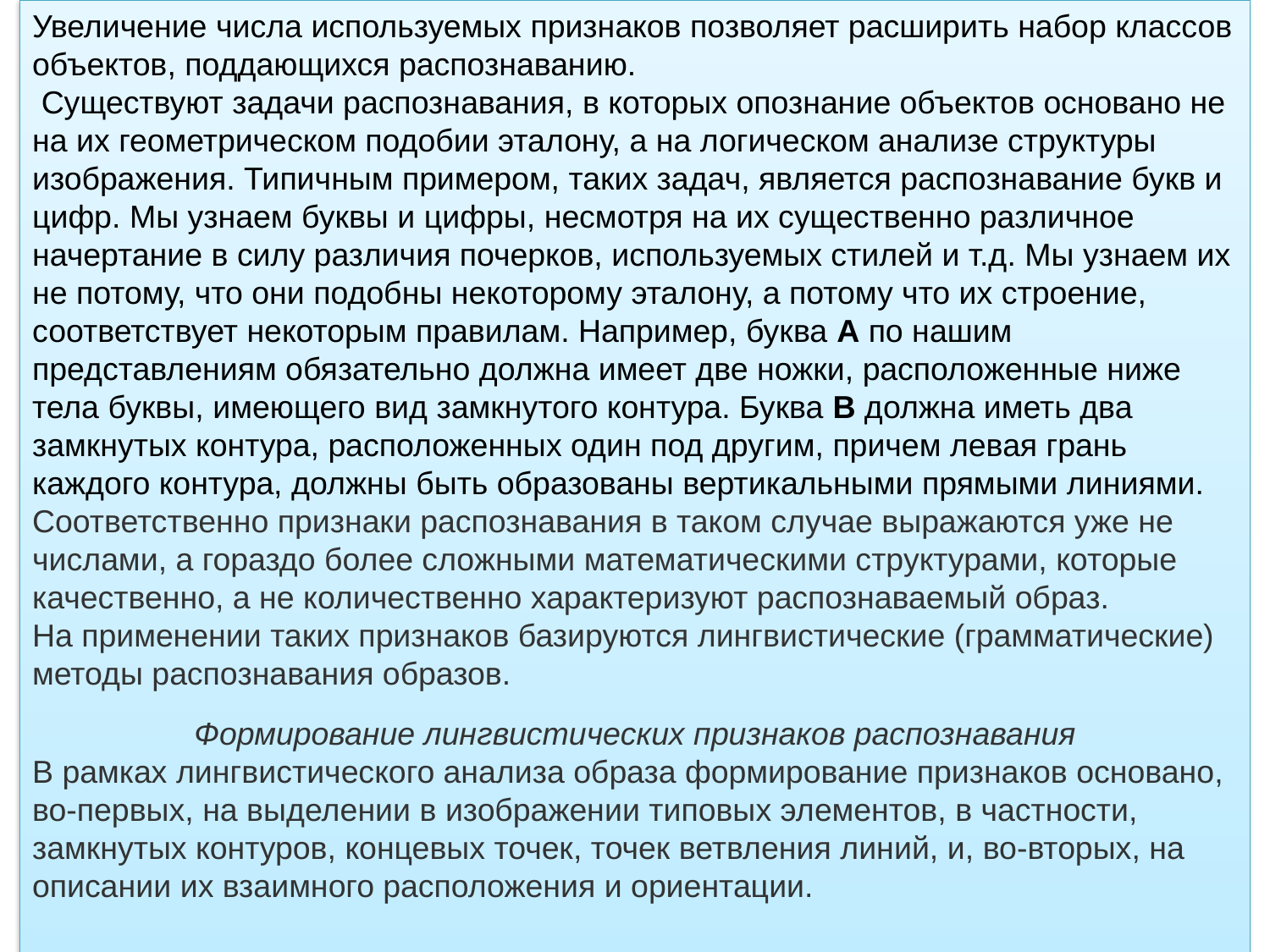

Увеличение числа используемых признаков позволяет расширить набор классов объектов, поддающихся распознаванию.
 Существуют задачи распознавания, в которых опознание объектов основано не на их геометрическом подобии эталону, а на логическом анализе структуры изображения. Типичным примером, таких задач, является распознавание букв и цифр. Мы узнаем буквы и цифры, несмотря на их существенно различное начертание в силу различия почерков, используемых стилей и т.д. Мы узнаем их не потому, что они подобны некоторому эталону, а потому что их строение, соответствует некоторым правилам. Например, буква А по нашим представлениям обязательно должна имеет две ножки, расположенные ниже тела буквы, имеющего вид замкнутого контура. Буква В должна иметь два замкнутых контура, расположенных один под другим, причем левая грань каждого контура, должны быть образованы вертикальными прямыми линиями. Соответственно признаки распознавания в таком случае выражаются уже не числами, а гораздо более сложными математическими структурами, которые качественно, а не количественно характеризуют распознаваемый образ.
На применении таких признаков базируются лингвистические (грамматические) методы распознавания образов.
Формирование лингвистических признаков распознавания
В рамках лингвистического анализа образа формирование признаков основано, во-первых, на выделении в изображении типовых элементов, в частности, замкнутых контуров, концевых точек, точек ветвления линий, и, во-вторых, на описании их взаимного расположения и ориентации.